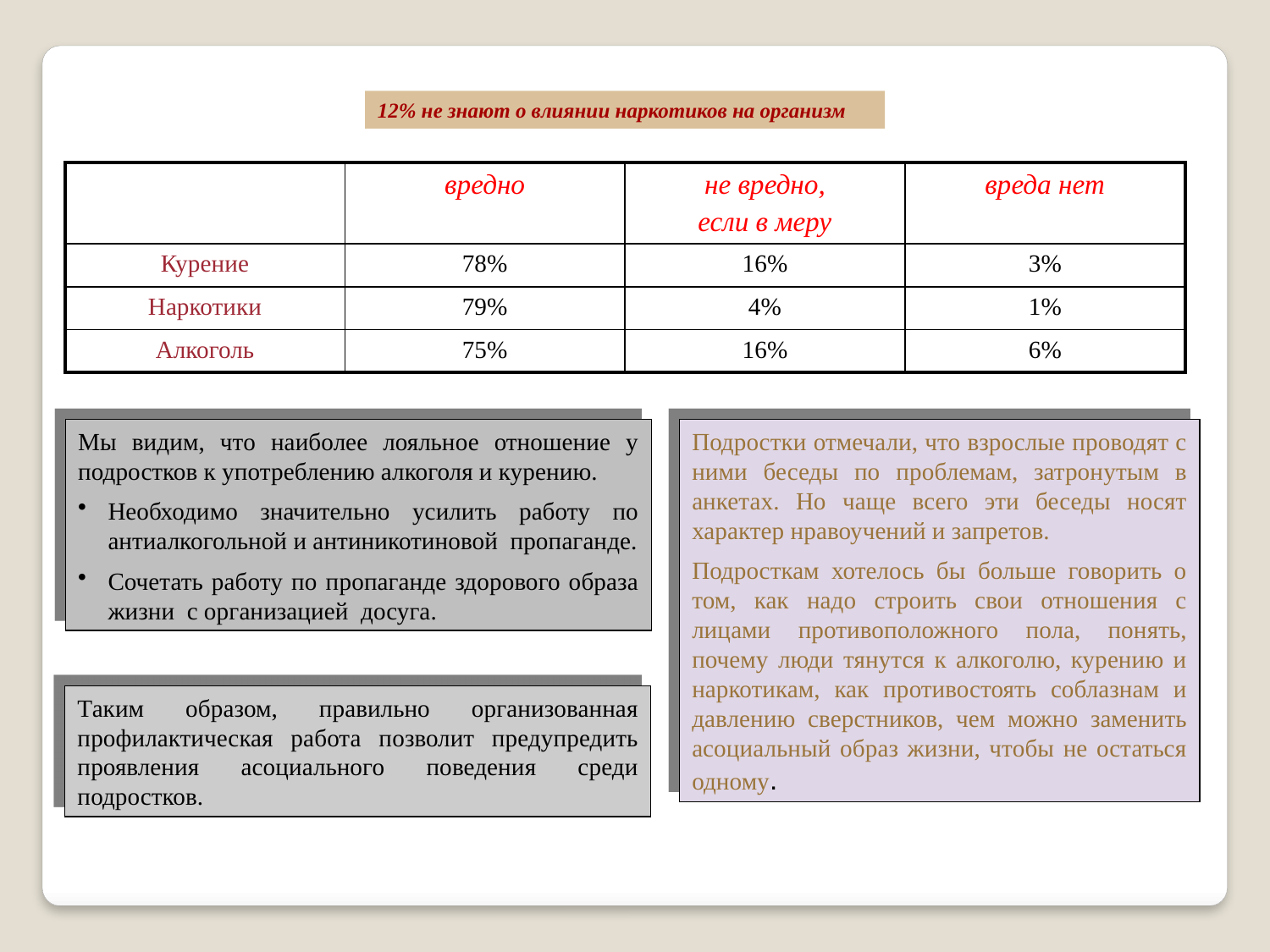

12% не знают о влиянии наркотиков на организм
|  | вредно | не вредно, если в меру | вреда нет |
| --- | --- | --- | --- |
| Курение | 78% | 16% | 3% |
| Наркотики | 79% | 4% | 1% |
| Алкоголь | 75% | 16% | 6% |
Мы видим, что наиболее лояльное отношение у подростков к употреблению алкоголя и курению.
Необходимо значительно усилить работу по антиалкогольной и антиникотиновой  пропаганде.
Сочетать работу по пропаганде здорового образа жизни  с организацией  досуга.
Подростки отмечали, что взрослые проводят с ними беседы по проблемам, затронутым в анкетах. Но чаще всего эти беседы носят характер нравоучений и запретов.
Подросткам хотелось бы больше говорить о том, как надо строить свои отношения с лицами противоположного пола, понять, почему люди тянутся к алкоголю, курению и наркотикам, как противостоять соблазнам и давлению сверстников, чем можно заменить асоциальный образ жизни, чтобы не остаться одному.
Таким образом, правильно организованная профилактическая работа позволит предупредить проявления асоциального поведения среди подростков.